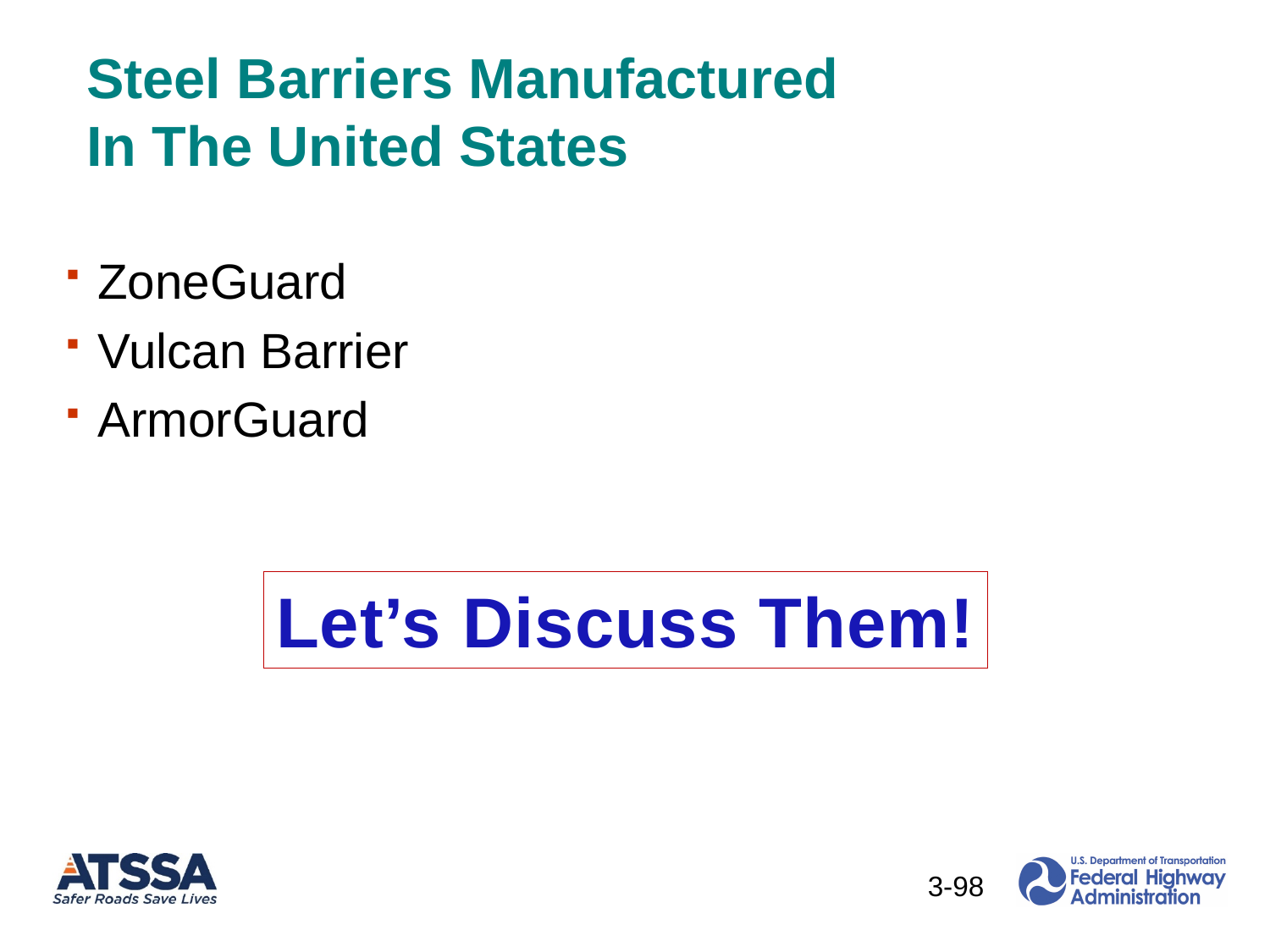

Steel Barriers Manufactured
In The United States
ZoneGuard
Vulcan Barrier
ArmorGuard
Let’s Discuss Them!